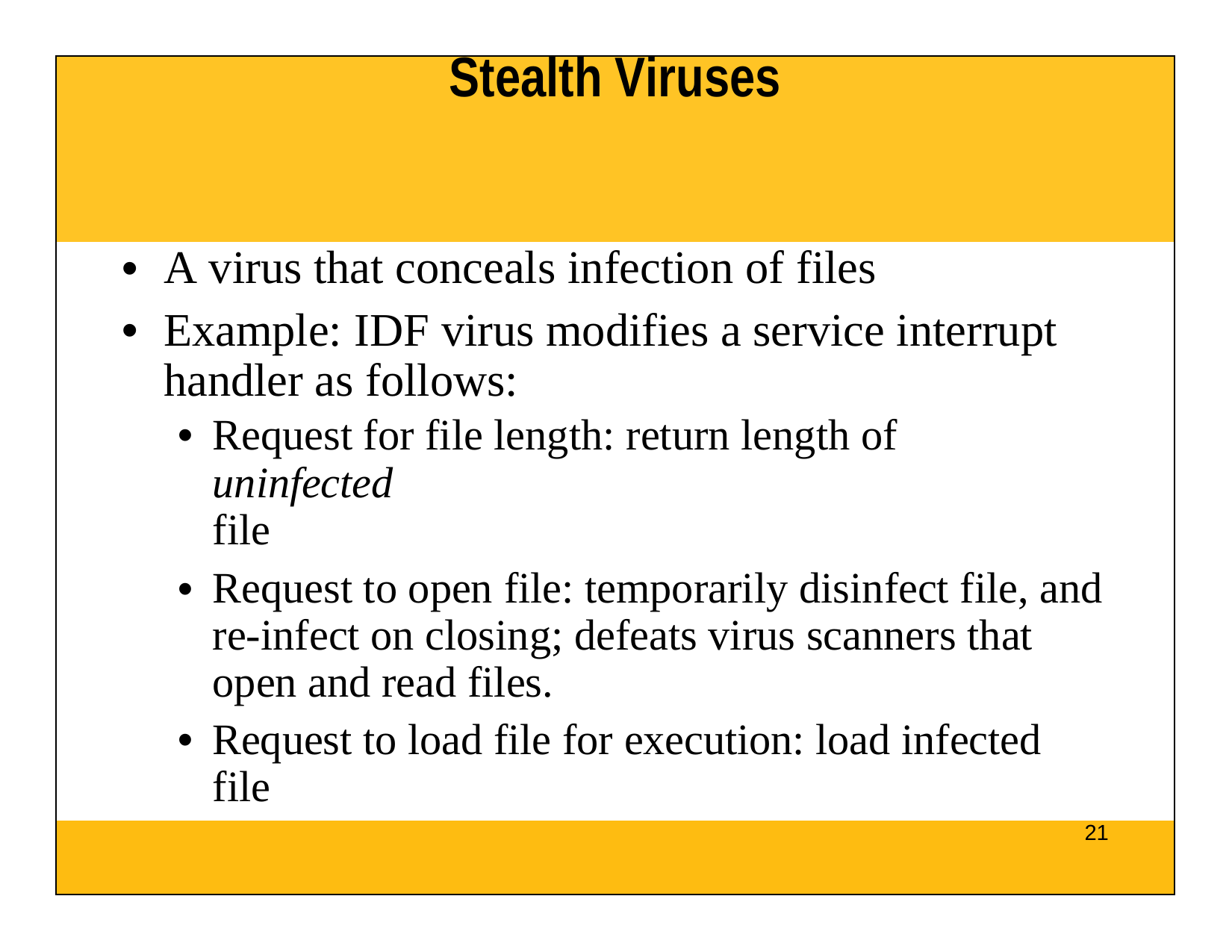

| Stealth Viruses |
| --- |
| A virus that conceals infection of files Example: IDF virus modifies a service interrupt handler as follows: Request for file length: return length of uninfected file Request to open file: temporarily disinfect file, and re-infect on closing; defeats virus scanners that open and read files. Request to load file for execution: load infected file |
| 21 |